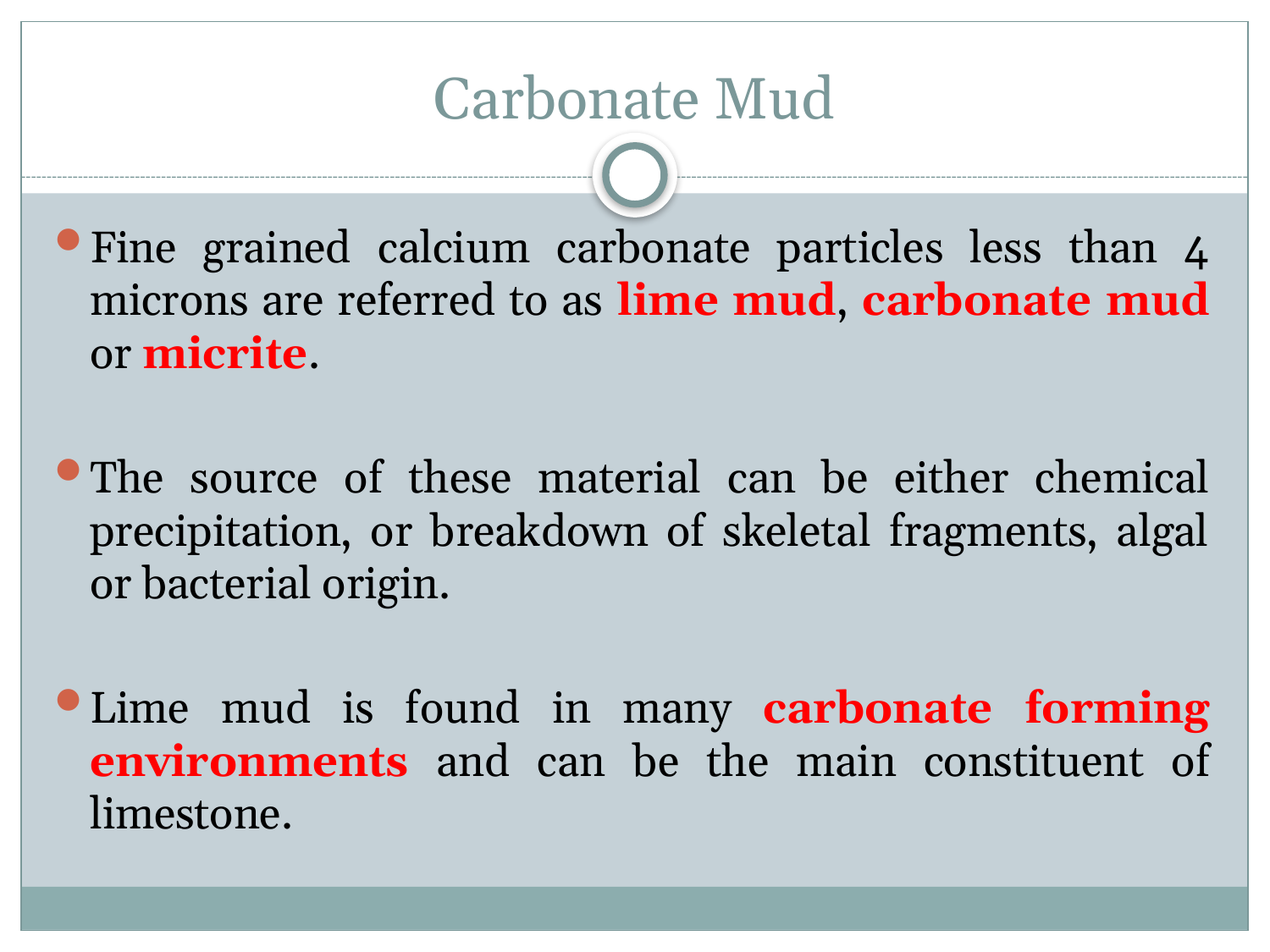

# Carbonate Mud
Fine grained calcium carbonate particles less than 4 microns are referred to as lime mud, carbonate mud or micrite.

The source of these material can be either chemical precipitation, or breakdown of skeletal fragments, algal or bacterial origin.

Lime mud is found in many carbonate forming environments and can be the main constituent of limestone.